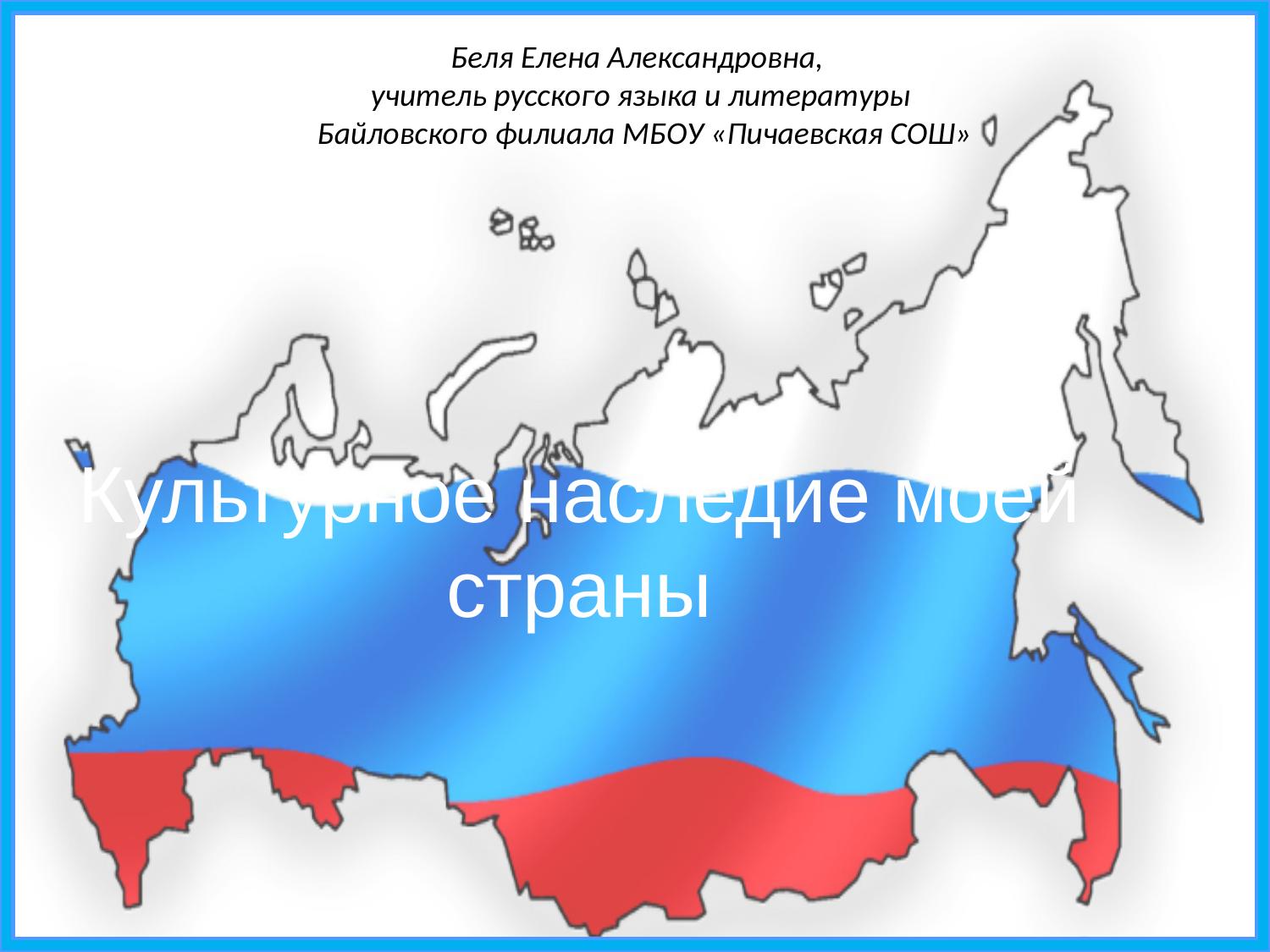

Беля Елена Александровна,
учитель русского языка и литературы
 Байловского филиала МБОУ «Пичаевская СОШ»
# Культурное наследие моей страны